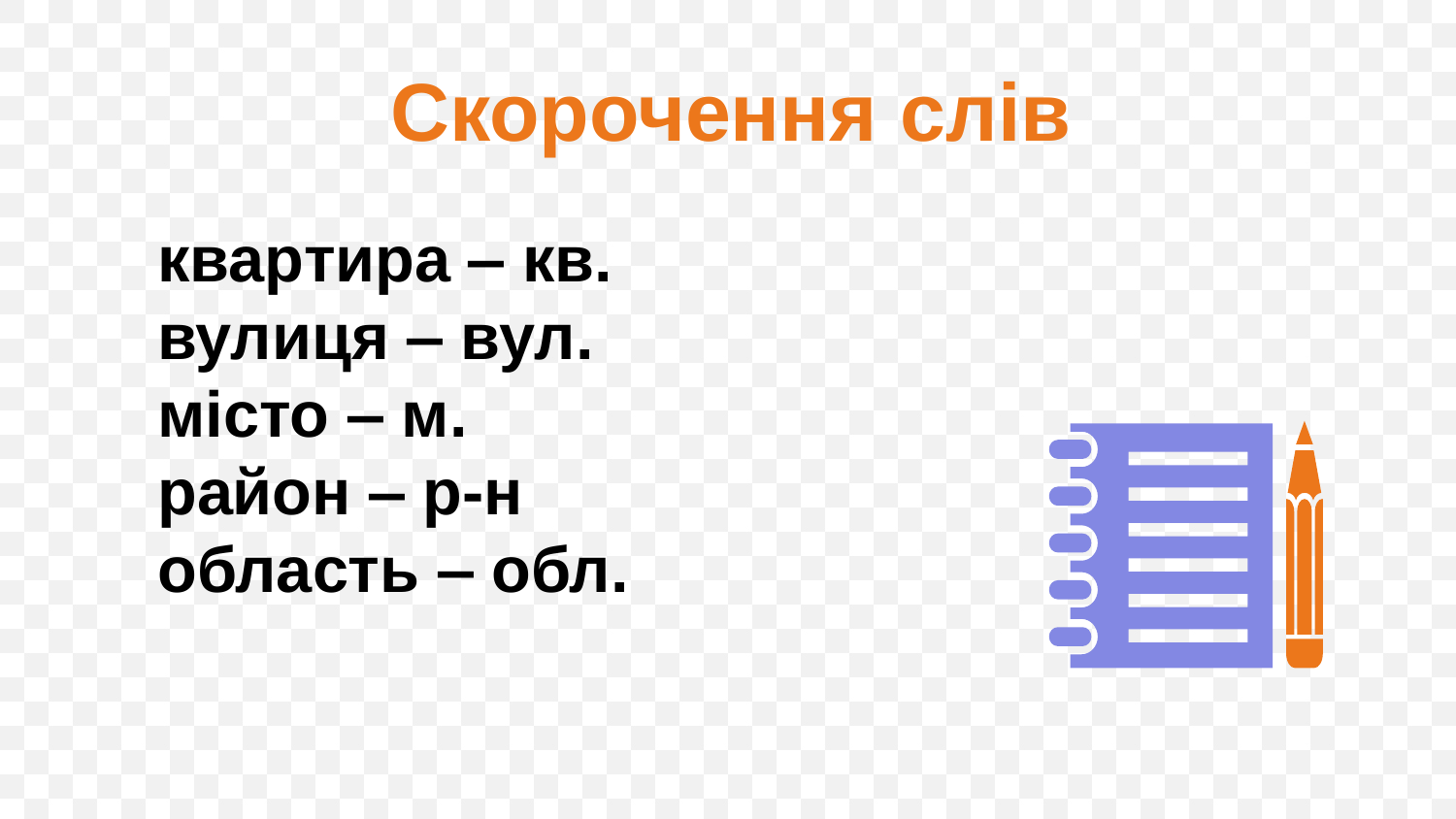

Скорочення слів

квартира ‒ кв.
вулиця ‒ вул.
місто ‒ м.
район ‒ р-н
область ‒ обл.